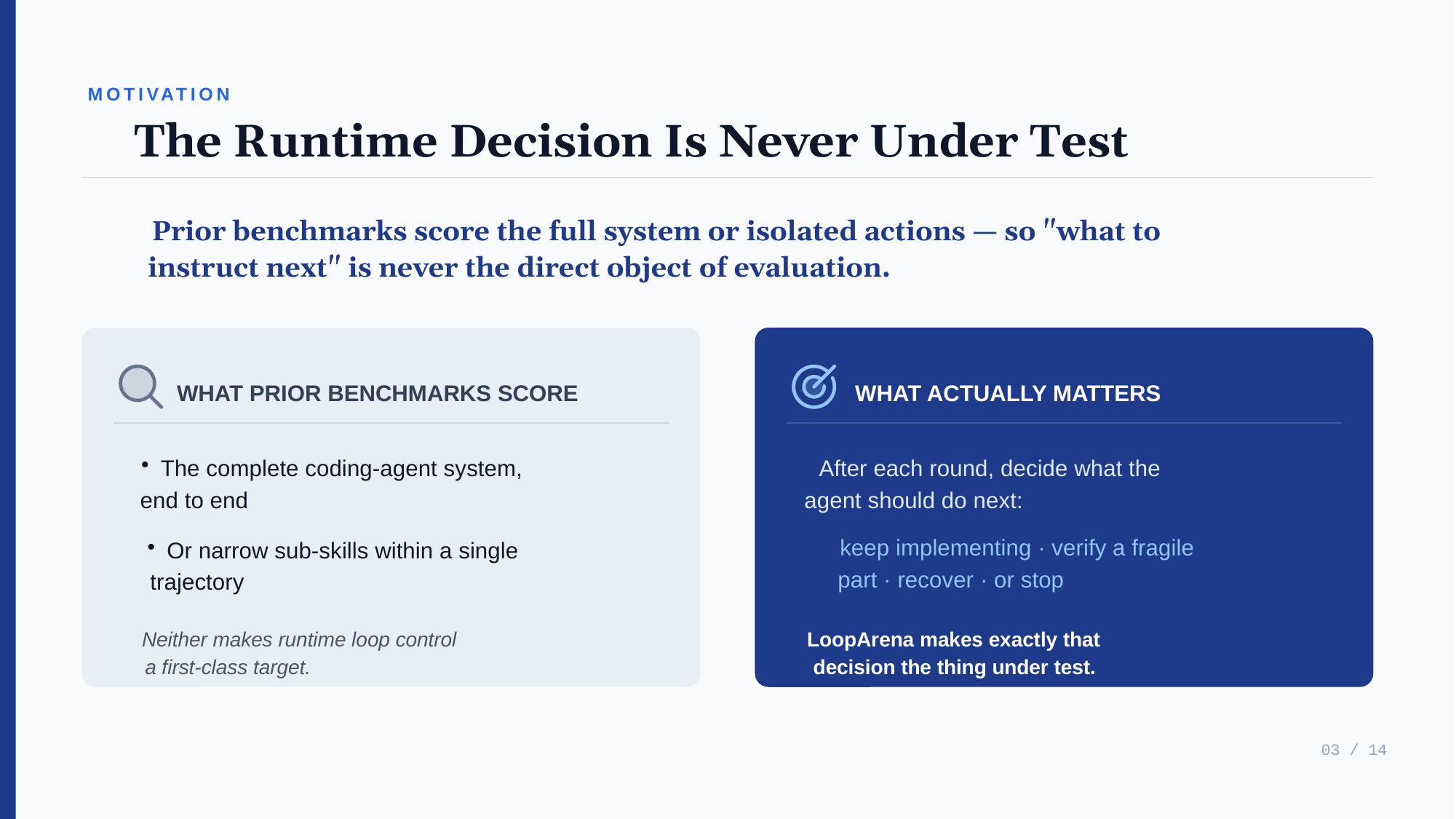

MOTIVATION
The Runtime Decision Is Never Under Test

Prior benchmarks score the full system or isolated actions — so "what to
instruct next" is never the direct object of evaluation.

WHAT PRIOR BENCHMARKS SCORE

The complete coding-agent system,
end to end
Or narrow sub-skills within a single
trajectory
Neither makes runtime loop control
a first-class target.

WHAT ACTUALLY MATTERS

After each round, decide what the
agent should do next:
keep implementing · verify a fragile
part · recover · or stop
LoopArena makes exactly that
decision the thing under test.
03 / 14